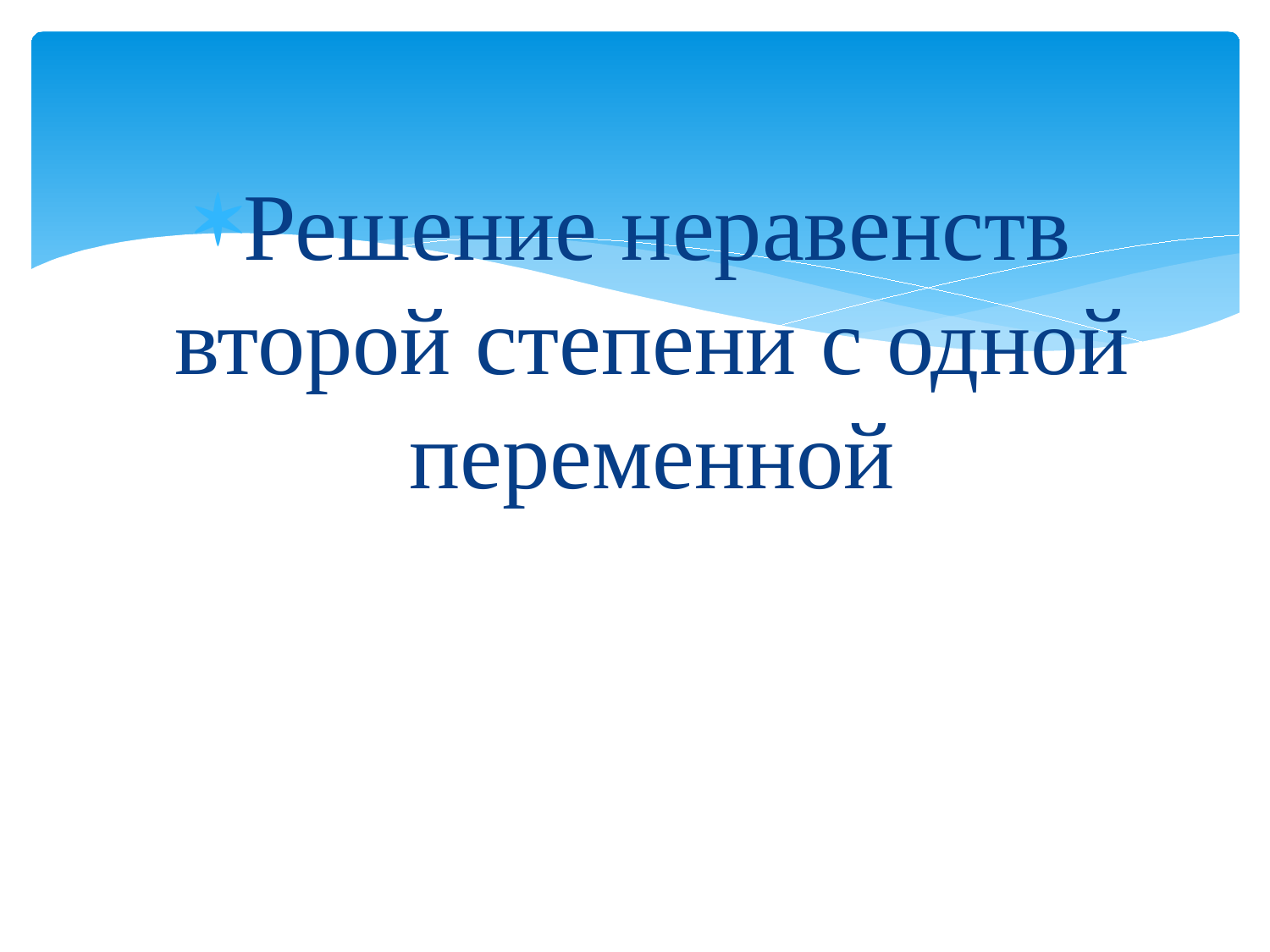

#
Решение неравенств второй степени с одной переменной